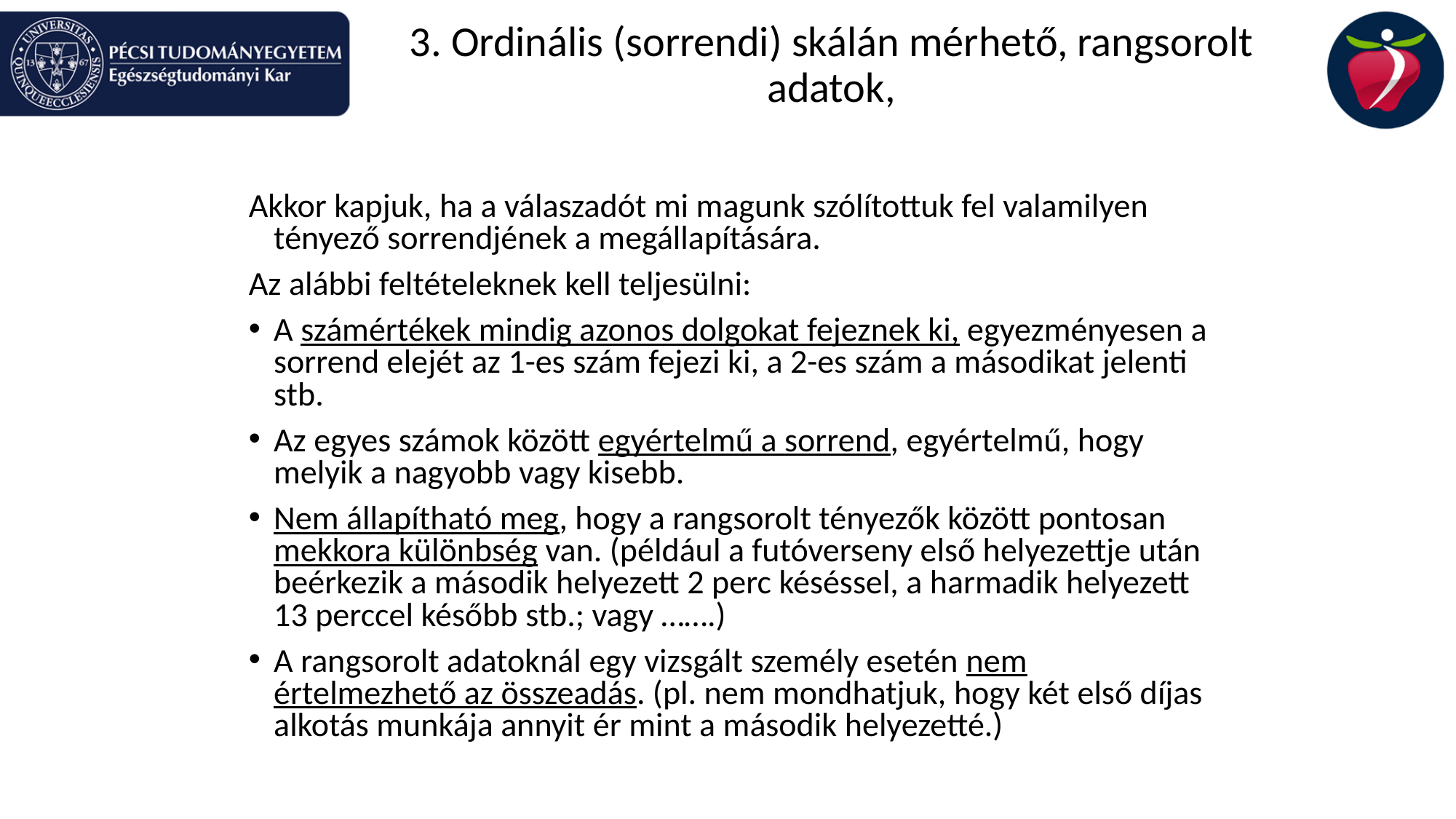

# 3. Ordinális (sorrendi) skálán mérhető, rangsorolt adatok,
Akkor kapjuk, ha a válaszadót mi magunk szólítottuk fel valamilyen tényező sorrendjének a megállapítására.
Az alábbi feltételeknek kell teljesülni:
A számértékek mindig azonos dolgokat fejeznek ki, egyezményesen a sorrend elejét az 1-es szám fejezi ki, a 2-es szám a másodikat jelenti stb.
Az egyes számok között egyértelmű a sorrend, egyértelmű, hogy melyik a nagyobb vagy kisebb.
Nem állapítható meg, hogy a rangsorolt tényezők között pontosan mekkora különbség van. (például a futóverseny első helyezettje után beérkezik a második helyezett 2 perc késéssel, a harmadik helyezett 13 perccel később stb.; vagy …….)
A rangsorolt adatoknál egy vizsgált személy esetén nem értelmezhető az összeadás. (pl. nem mondhatjuk, hogy két első díjas alkotás munkája annyit ér mint a második helyezetté.)